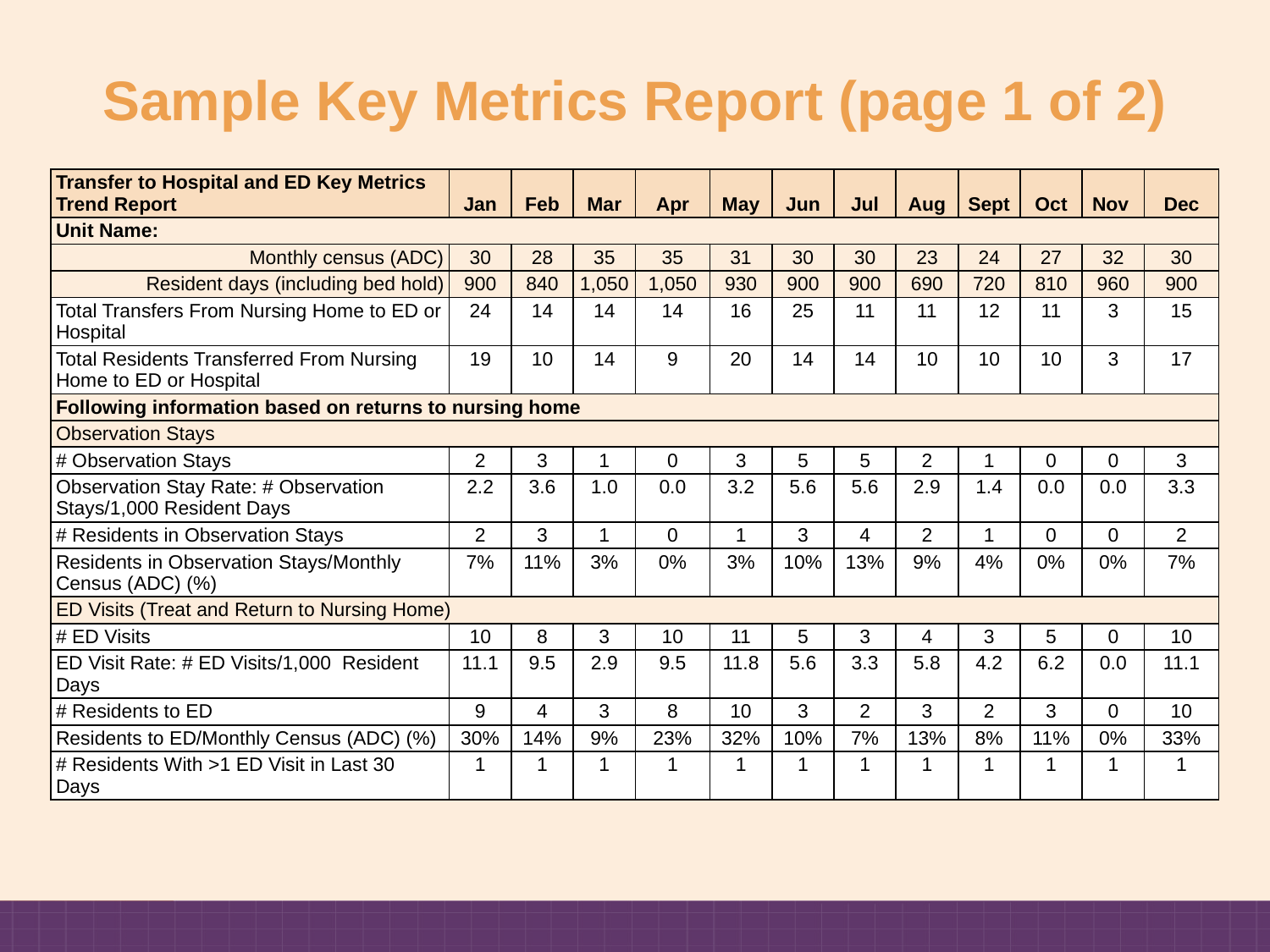

Sample Key Metrics Report (page 1 of 2)
| Transfer to Hospital and ED Key Metrics Trend Report | Jan | Feb | Mar | Apr | May | Jun | Jul | Aug | Sept | Oct | Nov | Dec |
| --- | --- | --- | --- | --- | --- | --- | --- | --- | --- | --- | --- | --- |
| Unit Name: |  |  |  |  |  |  |  |  |  |  |  |  |
| Monthly census (ADC) | 30 | 28 | 35 | 35 | 31 | 30 | 30 | 23 | 24 | 27 | 32 | 30 |
| Resident days (including bed hold) | 900 | 840 | 1,050 | 1,050 | 930 | 900 | 900 | 690 | 720 | 810 | 960 | 900 |
| Total Transfers From Nursing Home to ED or Hospital | 24 | 14 | 14 | 14 | 16 | 25 | 11 | 11 | 12 | 11 | 3 | 15 |
| Total Residents Transferred From Nursing Home to ED or Hospital | 19 | 10 | 14 | 9 | 20 | 14 | 14 | 10 | 10 | 10 | 3 | 17 |
| Following information based on returns to nursing home |  |  |  |  |  |  |  |  |  |  |  |  |
| Observation Stays |  |  |  |  |  |  |  |  |  |  |  |  |
| # Observation Stays | 2 | 3 | 1 | 0 | 3 | 5 | 5 | 2 | 1 | 0 | 0 | 3 |
| Observation Stay Rate: # Observation Stays/1,000 Resident Days | 2.2 | 3.6 | 1.0 | 0.0 | 3.2 | 5.6 | 5.6 | 2.9 | 1.4 | 0.0 | 0.0 | 3.3 |
| # Residents in Observation Stays | 2 | 3 | 1 | 0 | 1 | 3 | 4 | 2 | 1 | 0 | 0 | 2 |
| Residents in Observation Stays/Monthly Census (ADC) (%) | 7% | 11% | 3% | 0% | 3% | 10% | 13% | 9% | 4% | 0% | 0% | 7% |
| ED Visits (Treat and Return to Nursing Home) |  |  |  |  |  |  |  |  |  |  |  |  |
| # ED Visits | 10 | 8 | 3 | 10 | 11 | 5 | 3 | 4 | 3 | 5 | 0 | 10 |
| ED Visit Rate: # ED Visits/1,000 Resident Days | 11.1 | 9.5 | 2.9 | 9.5 | 11.8 | 5.6 | 3.3 | 5.8 | 4.2 | 6.2 | 0.0 | 11.1 |
| # Residents to ED | 9 | 4 | 3 | 8 | 10 | 3 | 2 | 3 | 2 | 3 | 0 | 10 |
| Residents to ED/Monthly Census (ADC) (%) | 30% | 14% | 9% | 23% | 32% | 10% | 7% | 13% | 8% | 11% | 0% | 33% |
| # Residents With >1 ED Visit in Last 30 Days | 1 | 1 | 1 | 1 | 1 | 1 | 1 | 1 | 1 | 1 | 1 | 1 |